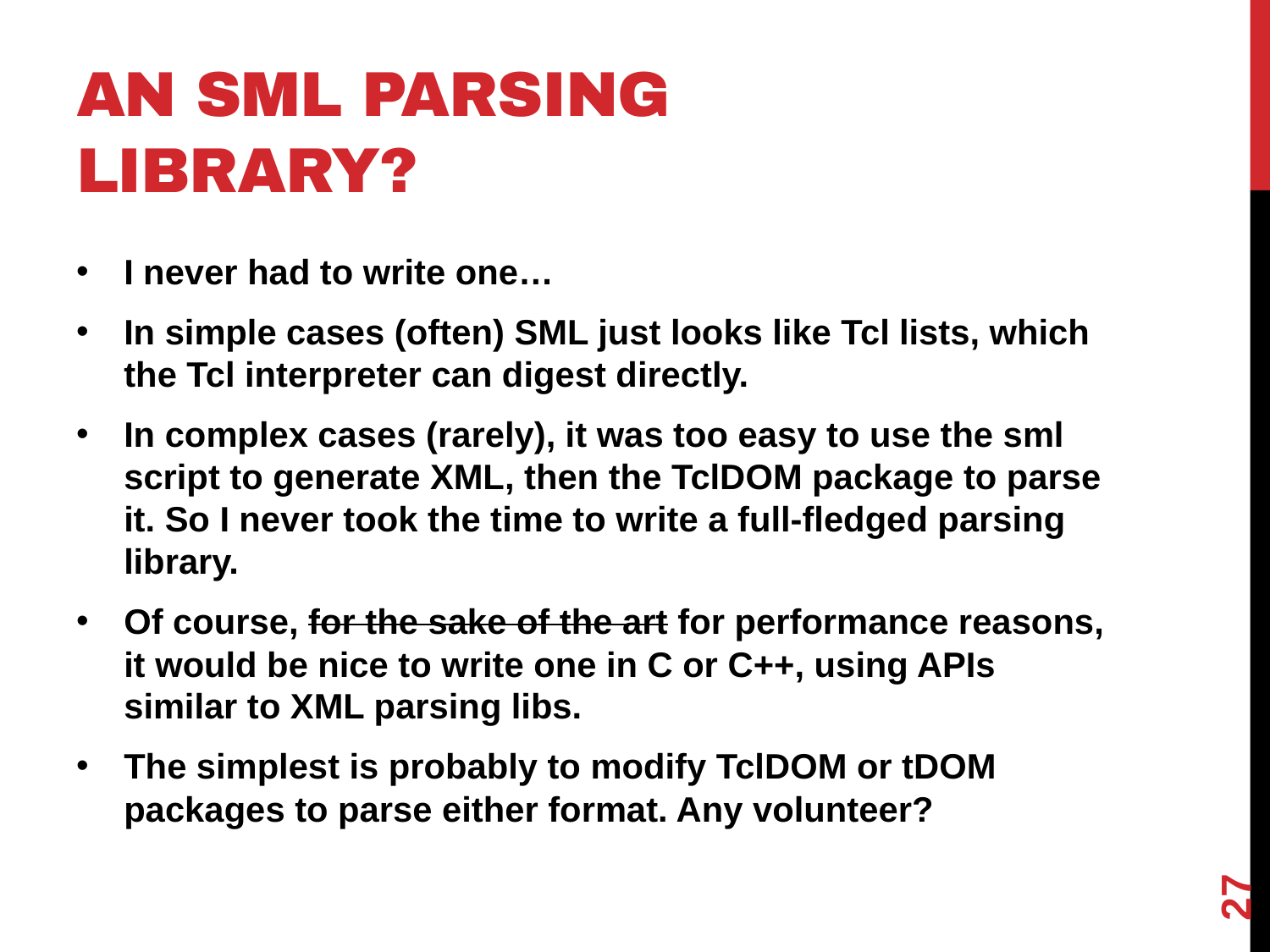

# An SML parsing library?
I never had to write one…
In simple cases (often) SML just looks like Tcl lists, which the Tcl interpreter can digest directly.
In complex cases (rarely), it was too easy to use the sml script to generate XML, then the TclDOM package to parse it. So I never took the time to write a full-fledged parsing library.
Of course, for the sake of the art for performance reasons, it would be nice to write one in C or C++, using APIs similar to XML parsing libs.
The simplest is probably to modify TclDOM or tDOM packages to parse either format. Any volunteer?

27